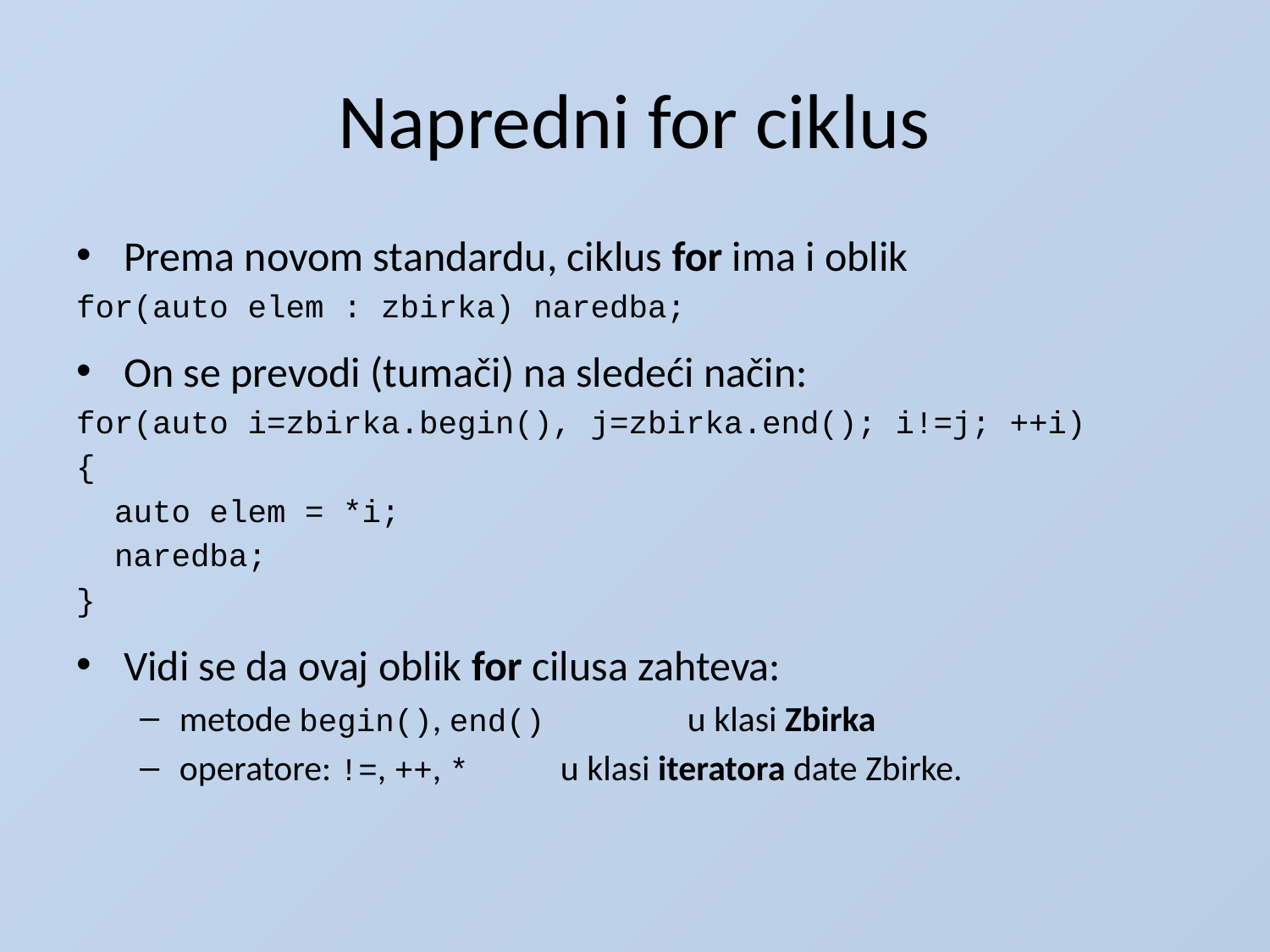

# Napredni for ciklus
Prema novom standardu, ciklus for ima i oblik
for(auto elem : zbirka) naredba;

On se prevodi (tumači) na sledeći način:
for(auto i=zbirka.begin(), j=zbirka.end(); i!=j; ++i)
{
  auto elem = *i;
  naredba;
}

Vidi se da ovaj oblik for cilusa zahteva:
metode begin(), end()  	u klasi Zbirka
operatore: !=, ++, * 	u klasi iteratora date Zbirke.